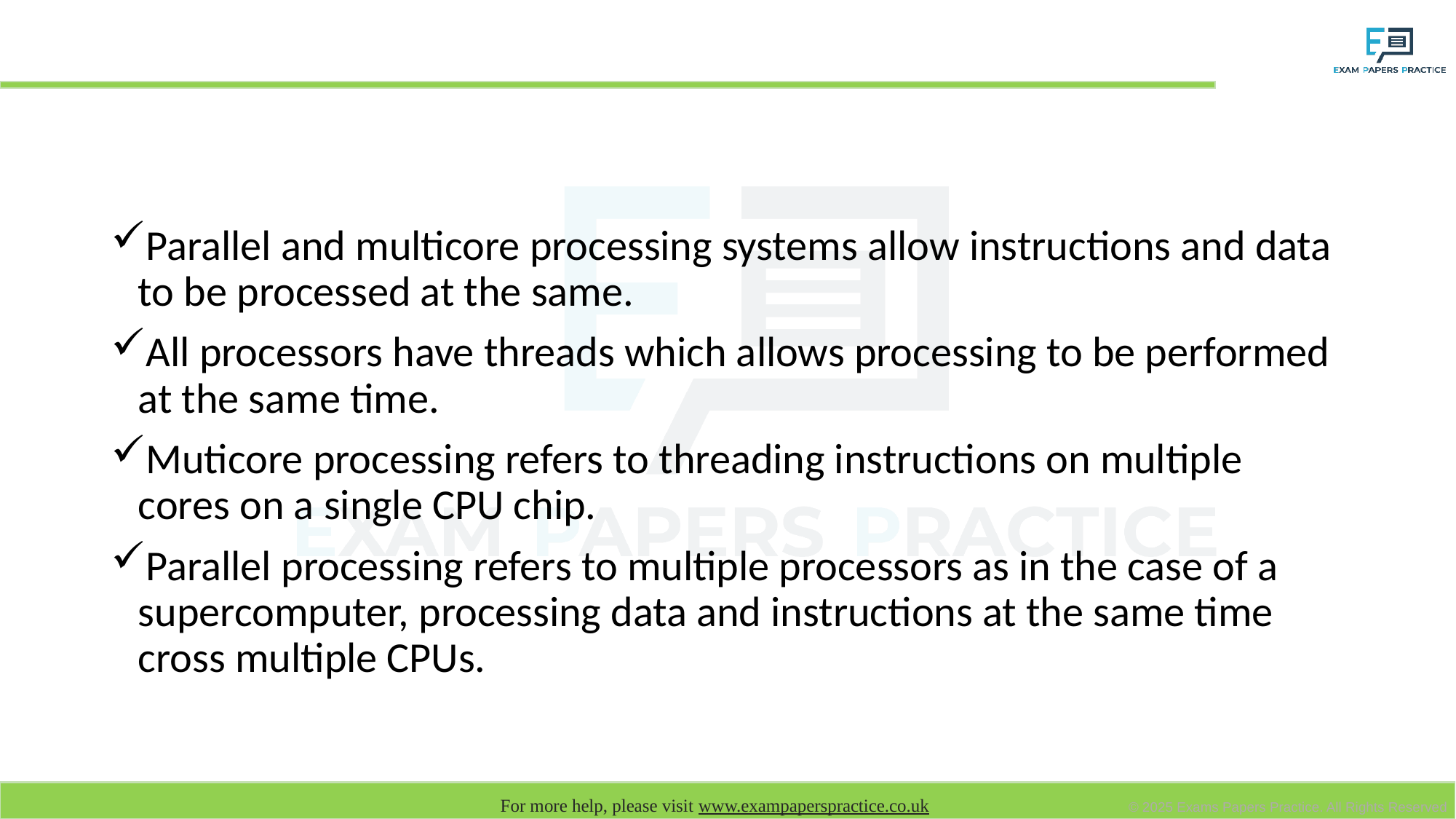

# Multicore and parallel processing
Parallel and multicore processing systems allow instructions and data to be processed at the same.
All processors have threads which allows processing to be performed at the same time.
Muticore processing refers to threading instructions on multiple cores on a single CPU chip.
Parallel processing refers to multiple processors as in the case of a supercomputer, processing data and instructions at the same time cross multiple CPUs.